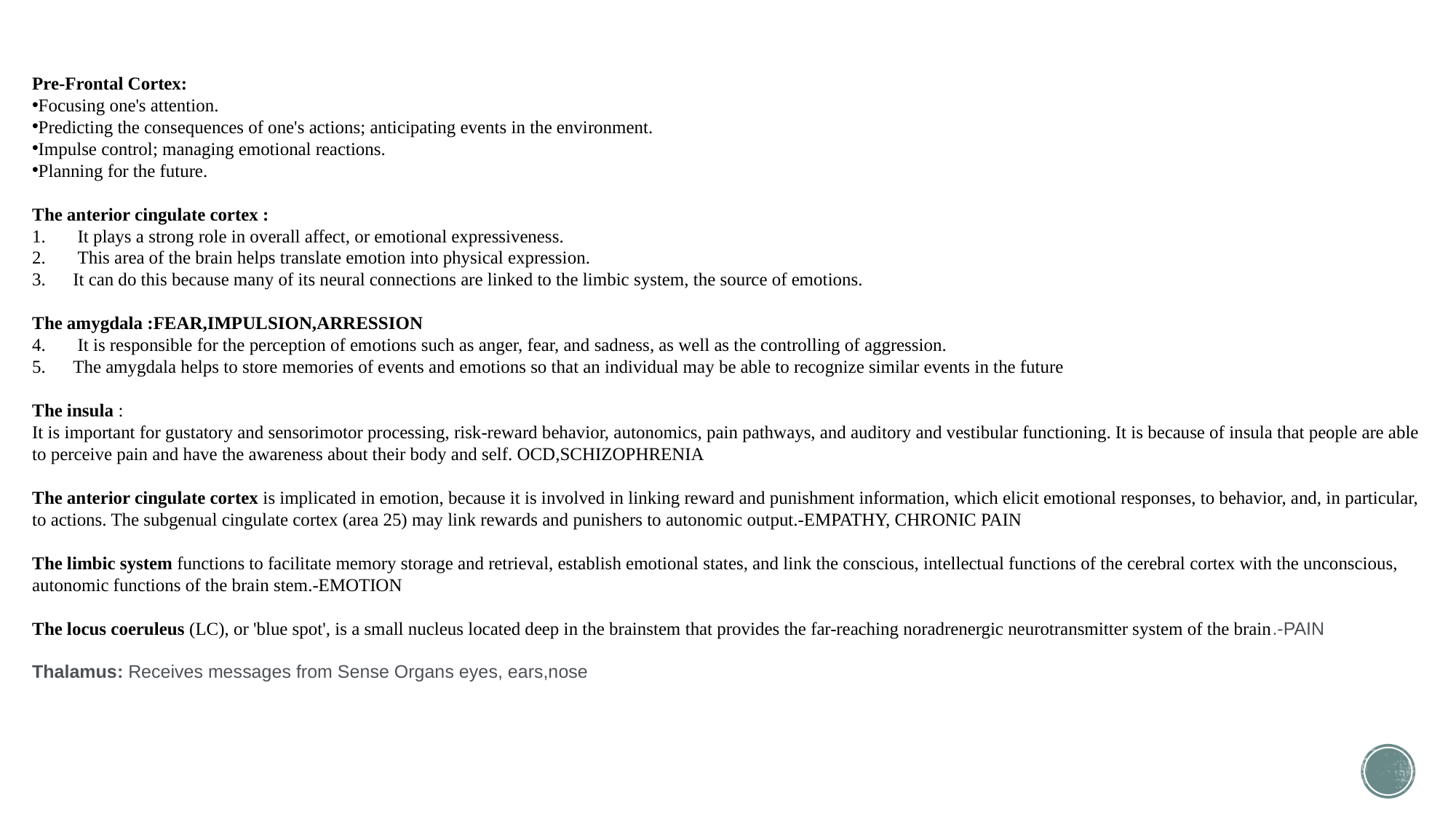

Pre-Frontal Cortex:
Focusing one's attention.
Predicting the consequences of one's actions; anticipating events in the environment.
Impulse control; managing emotional reactions.
Planning for the future.

The anterior cingulate cortex :
 It plays a strong role in overall affect, or emotional expressiveness.
 This area of the brain helps translate emotion into physical expression.
It can do this because many of its neural connections are linked to the limbic system, the source of emotions.

The amygdala :FEAR,IMPULSION,ARRESSION
 It is responsible for the perception of emotions such as anger, fear, and sadness, as well as the controlling of aggression.
The amygdala helps to store memories of events and emotions so that an individual may be able to recognize similar events in the future

The insula :
It is important for gustatory and sensorimotor processing, risk-reward behavior, autonomics, pain pathways, and auditory and vestibular functioning. It is because of insula that people are able to perceive pain and have the awareness about their body and self. OCD,SCHIZOPHRENIA

The anterior cingulate cortex is implicated in emotion, because it is involved in linking reward and punishment information, which elicit emotional responses, to behavior, and, in particular, to actions. The subgenual cingulate cortex (area 25) may link rewards and punishers to autonomic output.-EMPATHY, CHRONIC PAIN

The limbic system functions to facilitate memory storage and retrieval, establish emotional states, and link the conscious, intellectual functions of the cerebral cortex with the unconscious, autonomic functions of the brain stem.-EMOTION

The locus coeruleus (LC), or 'blue spot', is a small nucleus located deep in the brainstem that provides the far-reaching noradrenergic neurotransmitter system of the brain.-PAIN

Thalamus: Receives messages from Sense Organs eyes, ears,nose